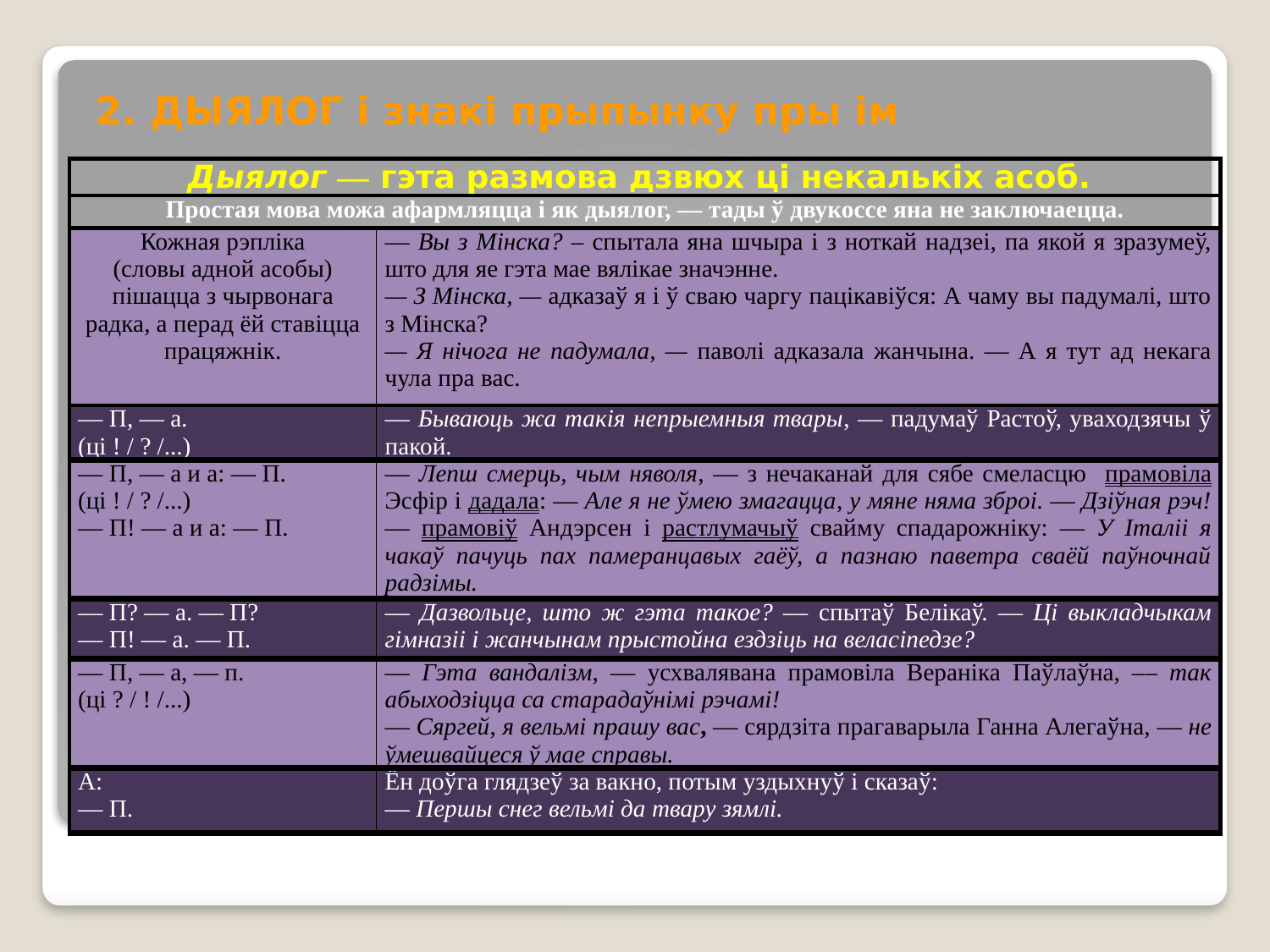

2. ДЫЯЛОГ і знакі прыпынку пры ім

| Дыялог –– гэта размова дзвюх ці некалькіх асоб. |  |
| --- | --- |
| Простая мова можа афармляцца і як дыялог, –– тады ў двукоссе яна не заключаецца. |  |
| Кожная рэпліка (словы адной асобы) пішацца з чырвонага радка, а перад ёй ставіцца працяжнік. | — Вы з Мінска? – спытала яна шчыра і з ноткай надзеі, па якой я зразумеў, што для яе гэта мае вялікае значэнне. — З Мінска, — адказаў я і ў сваю чаргу пацікавіўся: А чаму вы падумалі, што з Мінска? — Я нічога не падумала, — паволі адказала жанчына. — А я тут ад некага чула пра вас. |
| –– П, –– а. (ці ! / ? /...) | –– Бываюць жа такія непрыемныя твары, –– падумаў Растоў, уваходзячы ў пакой. |
| –– П, –– а и а: –– П. (ці ! / ? /...) –– П! –– а и а: –– П. | –– Лепш смерць, чым няволя, –– з нечаканай для сябе смеласцю прамовіла Эсфір і дадала: –– Але я не ўмею змагацца, у мяне няма зброі. –– Дзіўная рэч! –– прамовіў Андэрсен і растлумачыў свайму спадарожніку: –– У Італіі я чакаў пачуць пах памеранцавых гаёў, а пазнаю паветра сваёй паўночнай радзімы. |
| –– П? –– а. –– П? –– П! –– а. –– П. | –– Дазвольце, што ж гэта такое? –– спытаў Белікаў. –– Ці выкладчыкам гімназіі і жанчынам прыстойна ездзіць на веласіпедзе? |
| –– П, –– а, –– п. (ці ? / ! /...) | –– Гэта вандалізм, –– усхвалявана прамовіла Вераніка Паўлаўна, –– так абыходзіцца са старадаўнімі рэчамі! –– Сяргей, я вельмі прашу вас, –– сярдзіта прагаварыла Ганна Алегаўна, –– не ўмешвайцеся ў мае справы. |
| А: –– П. | Ён доўга глядзеў за вакно, потым уздыхнуў і сказаў: –– Першы снег вельмі да твару зямлі. |